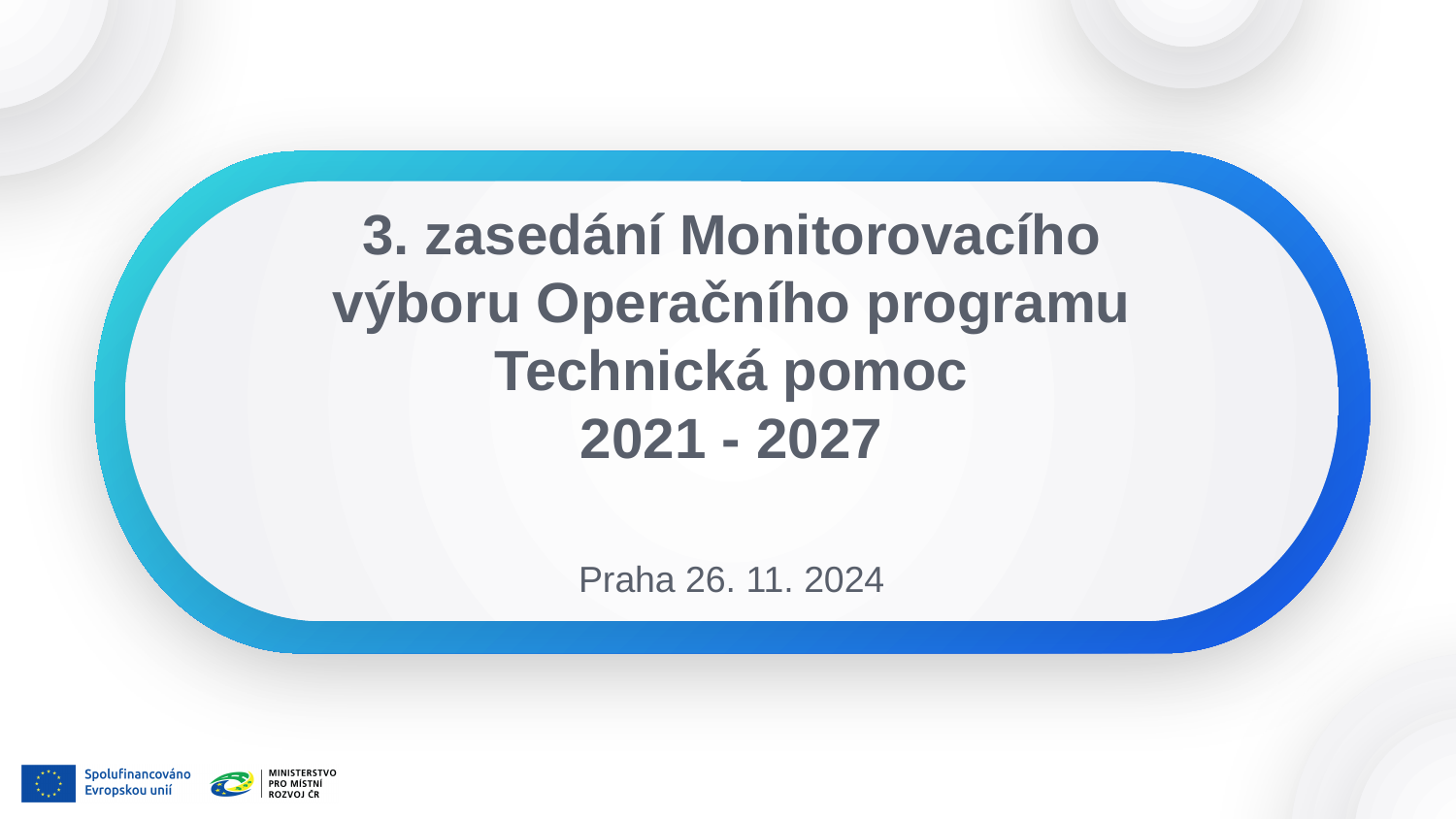

# 3. zasedání Monitorovacího výboru Operačního programu Technická pomoc 2021 - 2027
Praha 26. 11. 2024